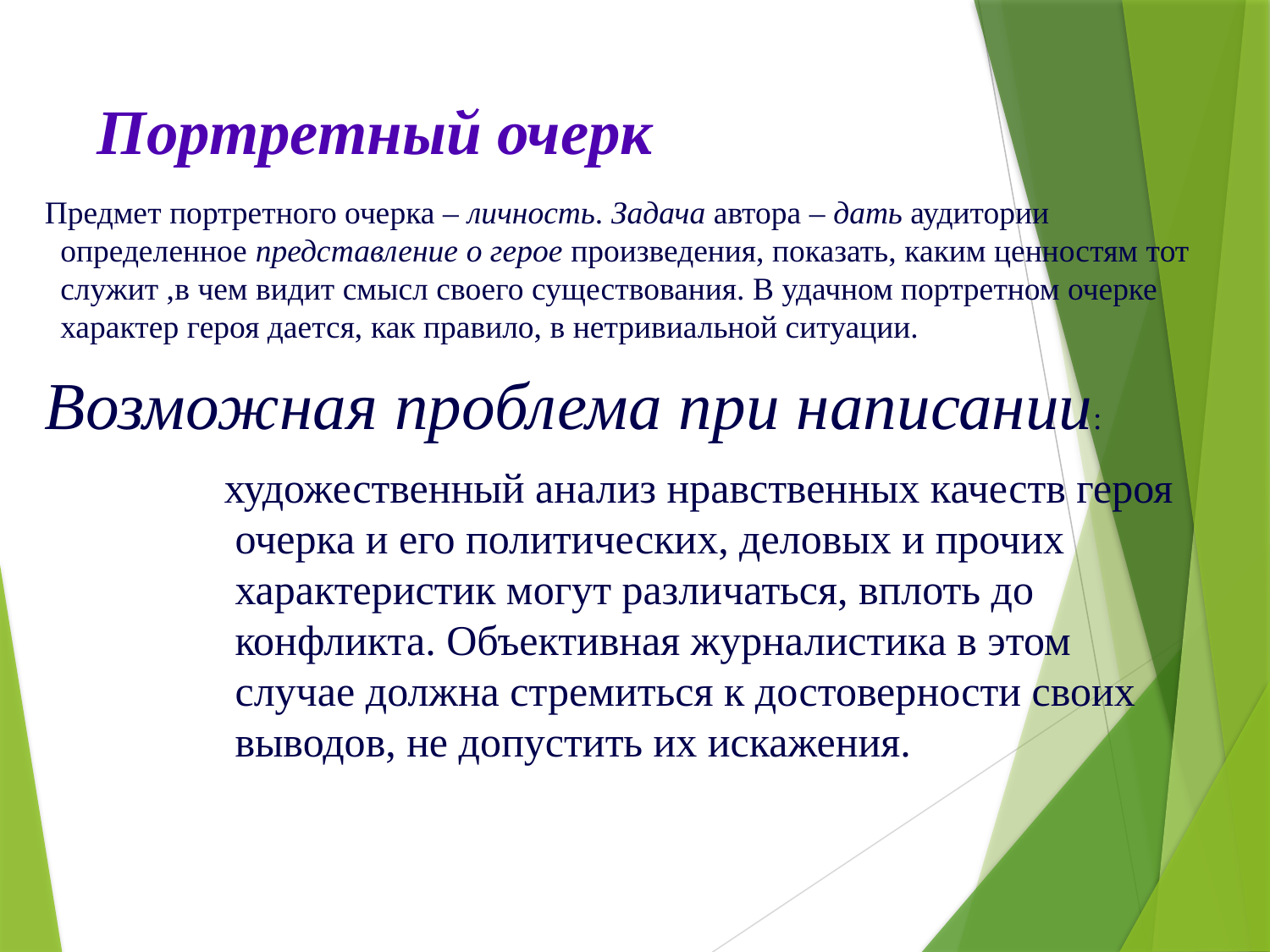

# Портретный очерк
    Предмет портретного очерка – личность. Задача автора – дать аудитории определенное представление о герое произведения, показать, каким ценностям тот служит ,в чем видит смысл своего существования. В удачном портретном очерке характер героя дается, как правило, в нетривиальной ситуации.
    Возможная проблема при написании:
    художественный анализ нравственных качеств героя очерка и его политических, деловых и прочих характеристик могут различаться, вплоть до конфликта. Объективная журналистика в этом случае должна стремиться к достоверности своих выводов, не допустить их искажения.